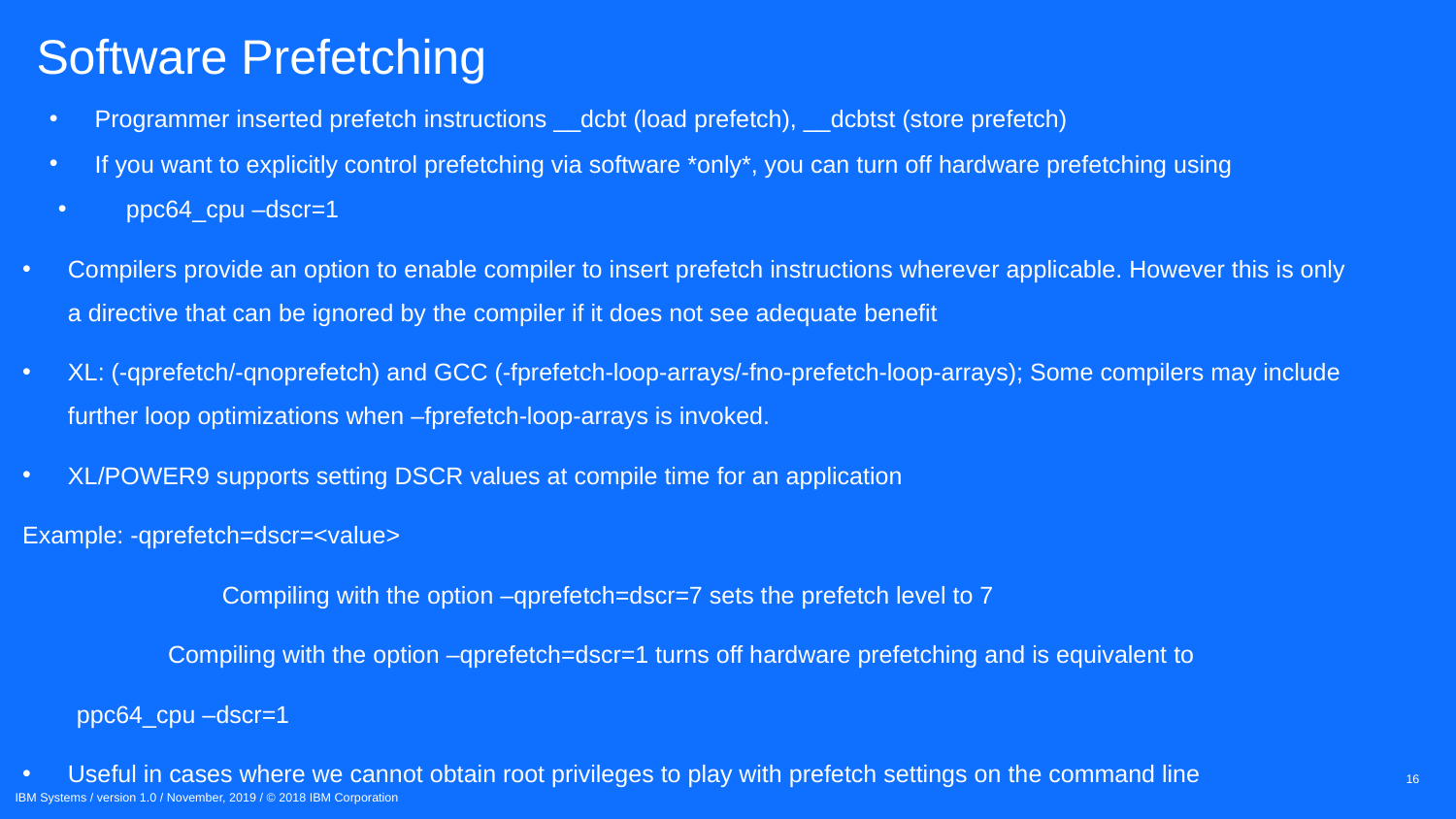

# Software Prefetching
Programmer inserted prefetch instructions __dcbt (load prefetch), __dcbtst (store prefetch)
If you want to explicitly control prefetching via software *only*, you can turn off hardware prefetching using
      ppc64_cpu –dscr=1
Compilers provide an option to enable compiler to insert prefetch instructions wherever applicable. However this is only a directive that can be ignored by the compiler if it does not see adequate benefit
XL: (-qprefetch/-qnoprefetch) and GCC (-fprefetch-loop-arrays/-fno-prefetch-loop-arrays); Some compilers may include further loop optimizations when –fprefetch-loop-arrays is invoked.
XL/POWER9 supports setting DSCR values at compile time for an application
Example: -qprefetch=dscr=<value>
	        Compiling with the option –qprefetch=dscr=7 sets the prefetch level to 7
	Compiling with the option –qprefetch=dscr=1 turns off hardware prefetching and is equivalent to
        ppc64_cpu –dscr=1
Useful in cases where we cannot obtain root privileges to play with prefetch settings on the command line

16
IBM Systems / version 1.0 / November, 2019 / © 2018 IBM Corporation